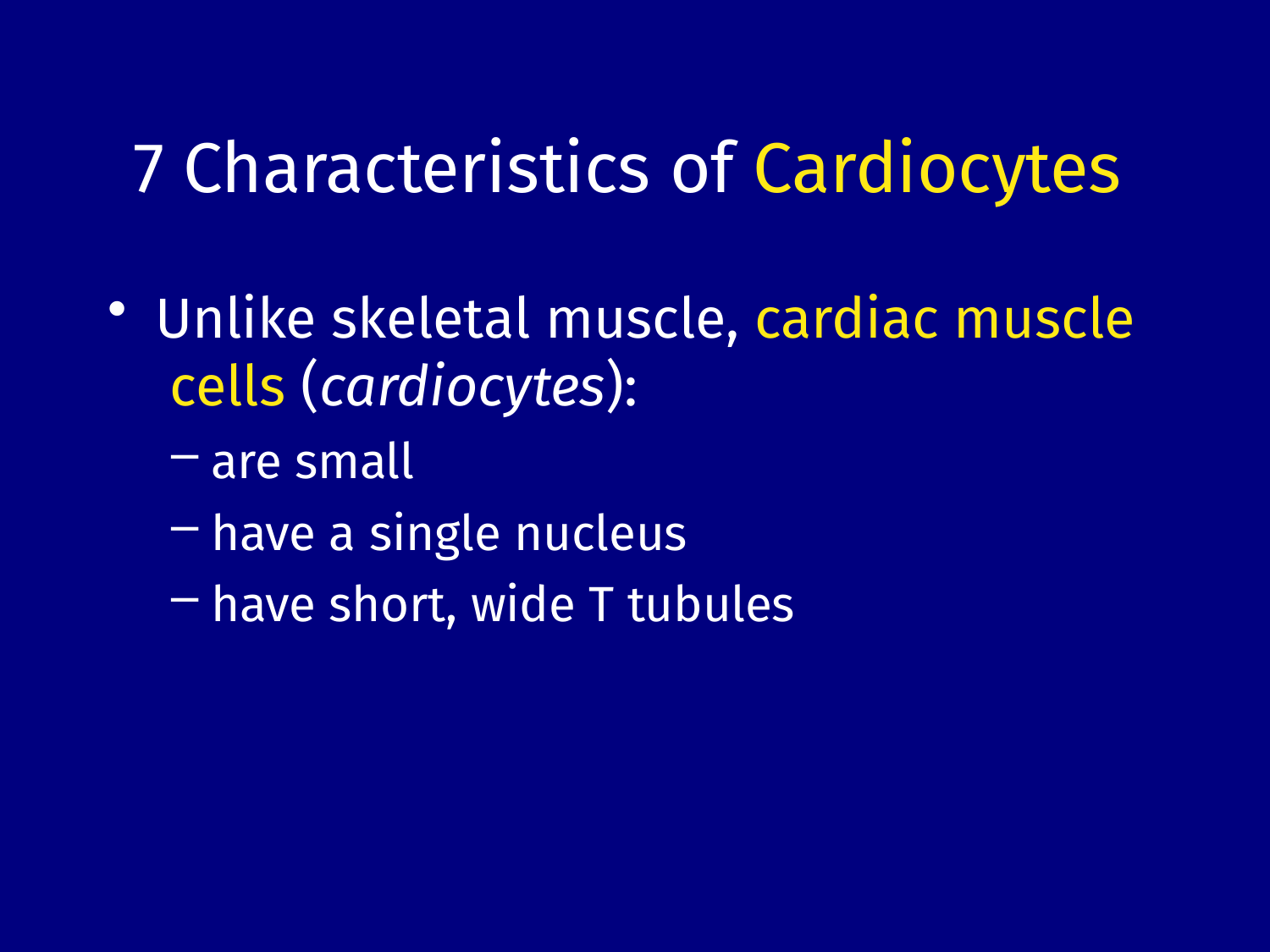

# 7 Characteristics of Cardiocytes
Unlike skeletal muscle, cardiac muscle  cells (cardiocytes):
are small
have a single nucleus
have short, wide T tubules